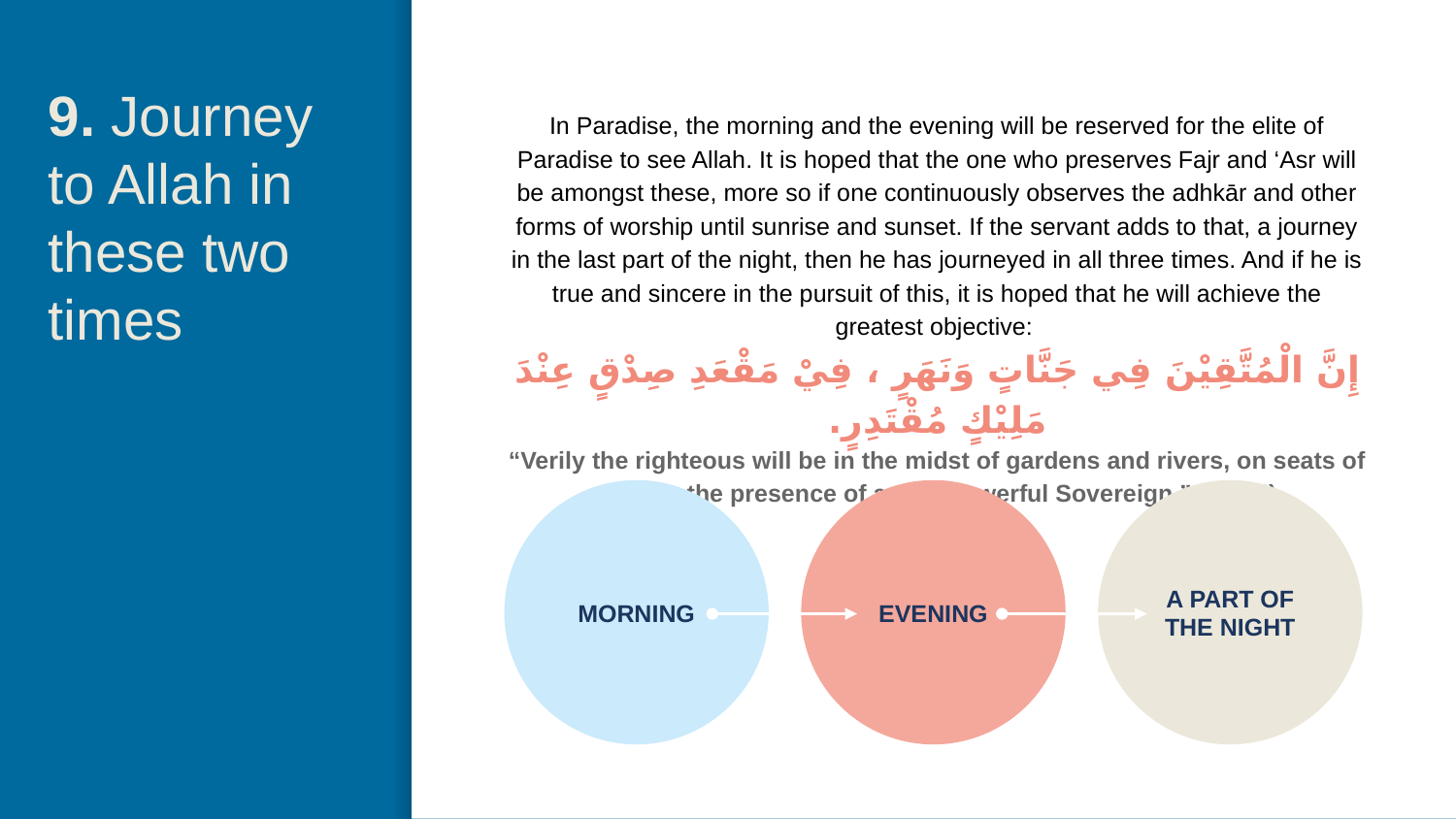

# 9. Journey to Allah in these two times
In Paradise, the morning and the evening will be reserved for the elite of Paradise to see Allah. It is hoped that the one who preserves Fajr and ‘Asr will be amongst these, more so if one continuously observes the adhkār and other forms of worship until sunrise and sunset. If the servant adds to that, a journey in the last part of the night, then he has journeyed in all three times. And if he is true and sincere in the pursuit of this, it is hoped that he will achieve the greatest objective:
إِنَّ الْمُتَّقِيْنَ فِي جَنَّاتٍ وَنَهَرٍ ، فِيْ مَقْعَدِ صِدْقٍ عِنْدَ مَلِيْكٍ مُقْتَدِرٍ.
“Verily the righteous will be in the midst of gardens and rivers, on seats of truth in the presence of an All-Powerful Sovereign.” (54:55)

MORNING
EVENING
A PART OF THE NIGHT